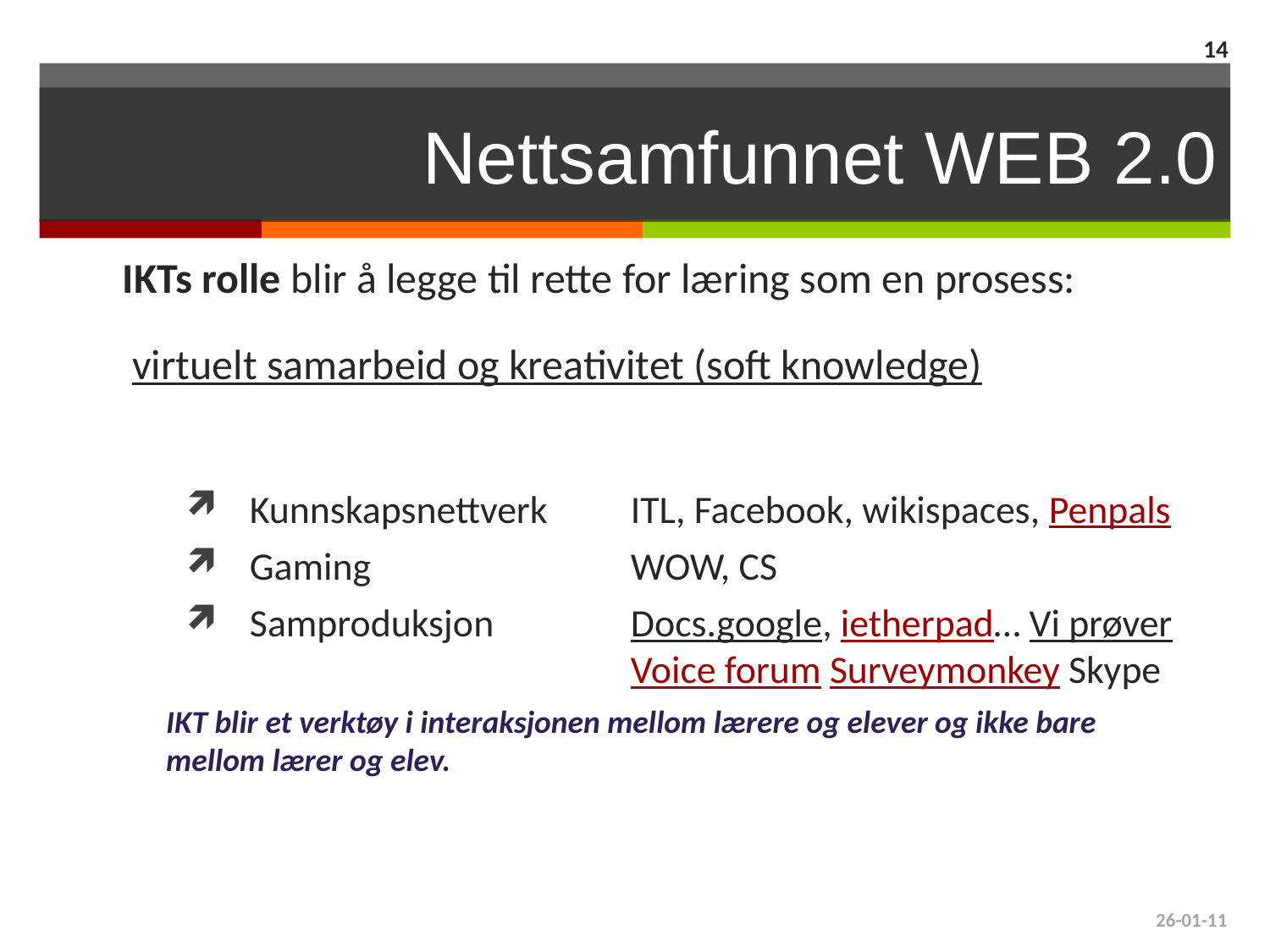

14
# Nettsamfunnet WEB 2.0
IKTs rolle blir å legge til rette for læring som en prosess:
 virtuelt samarbeid og kreativitet (soft knowledge)

Kunnskapsnettverk	ITL, Facebook, wikispaces, Penpals
Gaming			WOW, CS
Samproduksjon		Docs.google, ietherpad… Vi prøver 			Voice forum Surveymonkey Skype

IKT blir et verktøy i interaksjonen mellom lærere og elever og ikke bare mellom lærer og elev.
26-01-11